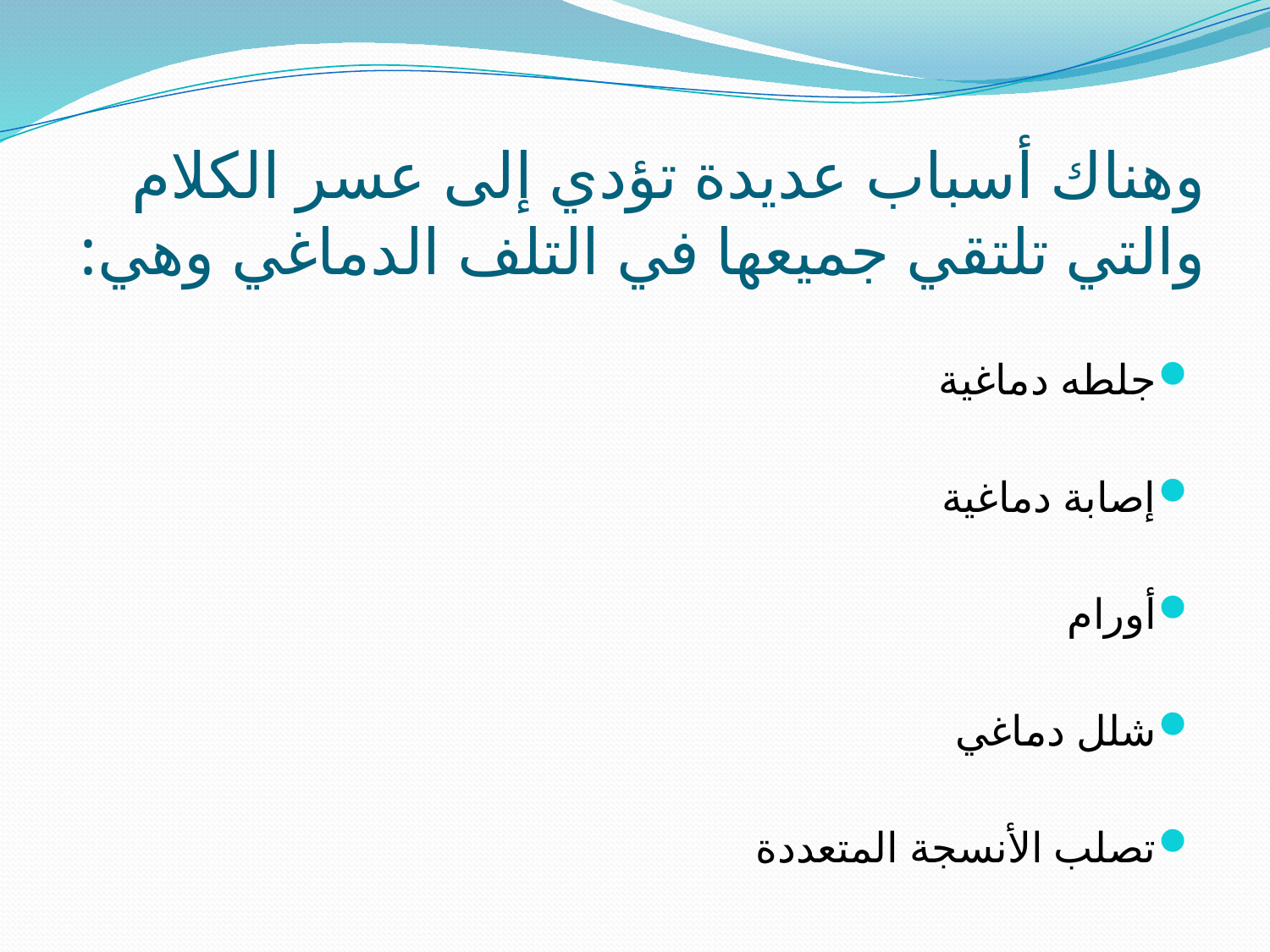

# وهناك أسباب عديدة تؤدي إلى عسر الكلام والتي تلتقي جميعها في التلف الدماغي وهي:
جلطه دماغية

إصابة دماغية

أورام

شلل دماغي

تصلب الأنسجة المتعددة